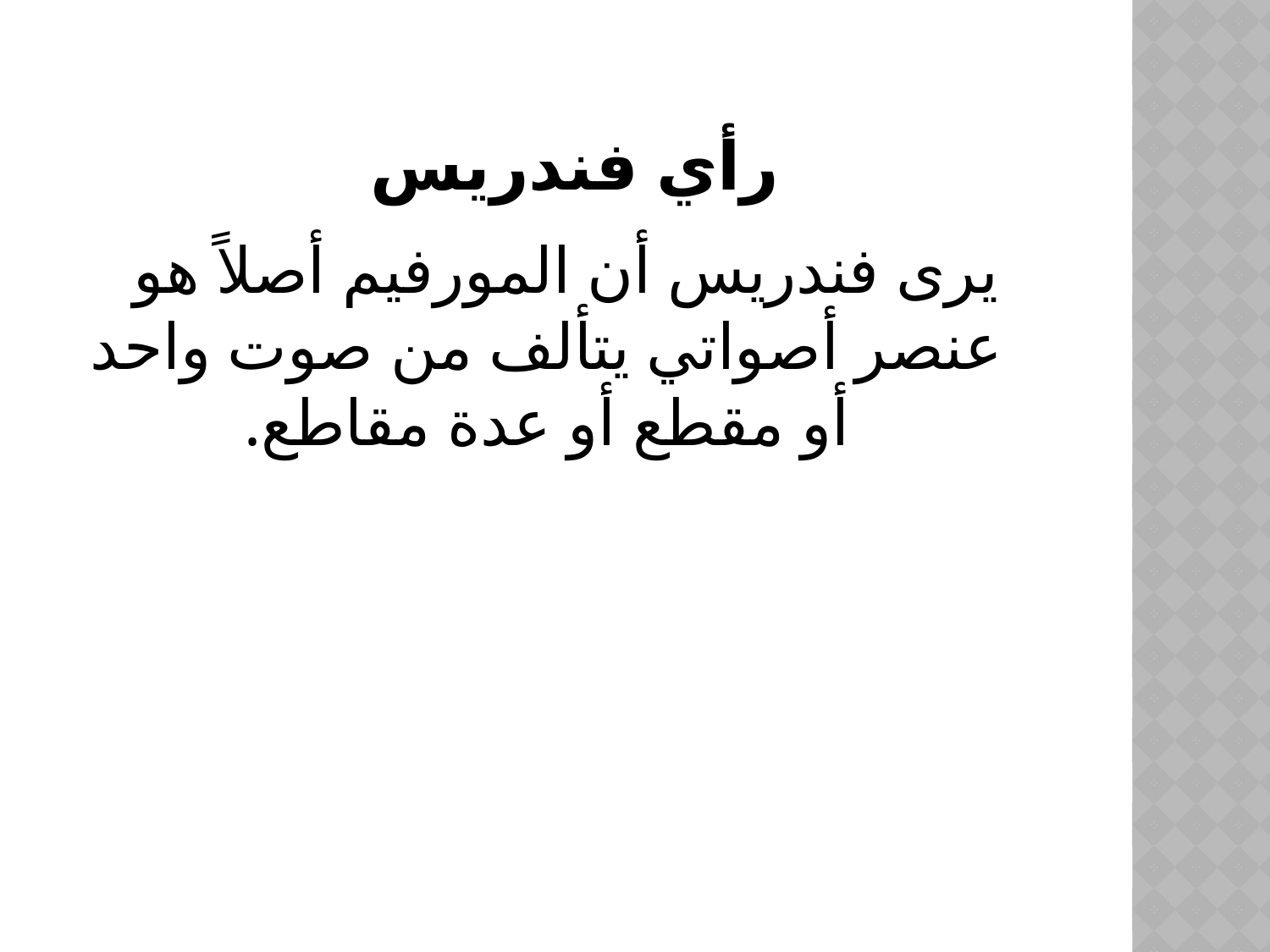

# رأي فندريس
يرى فندريس أن المورفيم أصلاً هو عنصر أصواتي يتألف من صوت واحد أو مقطع أو عدة مقاطع.